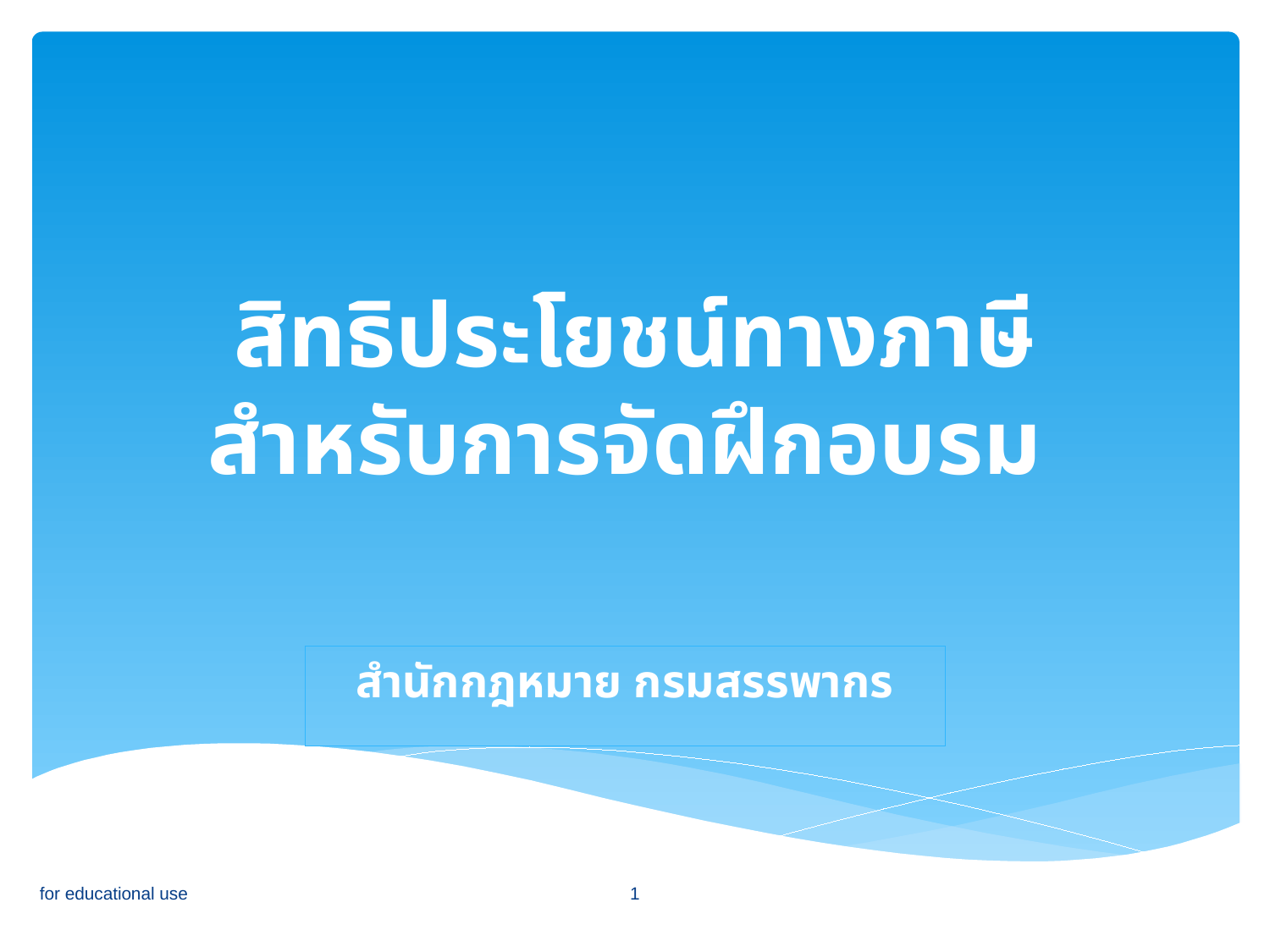

# สิทธิประโยชน์ทางภาษี สำหรับการจัดฝึกอบรม
สำนักกฎหมาย กรมสรรพากร
1
for educational use